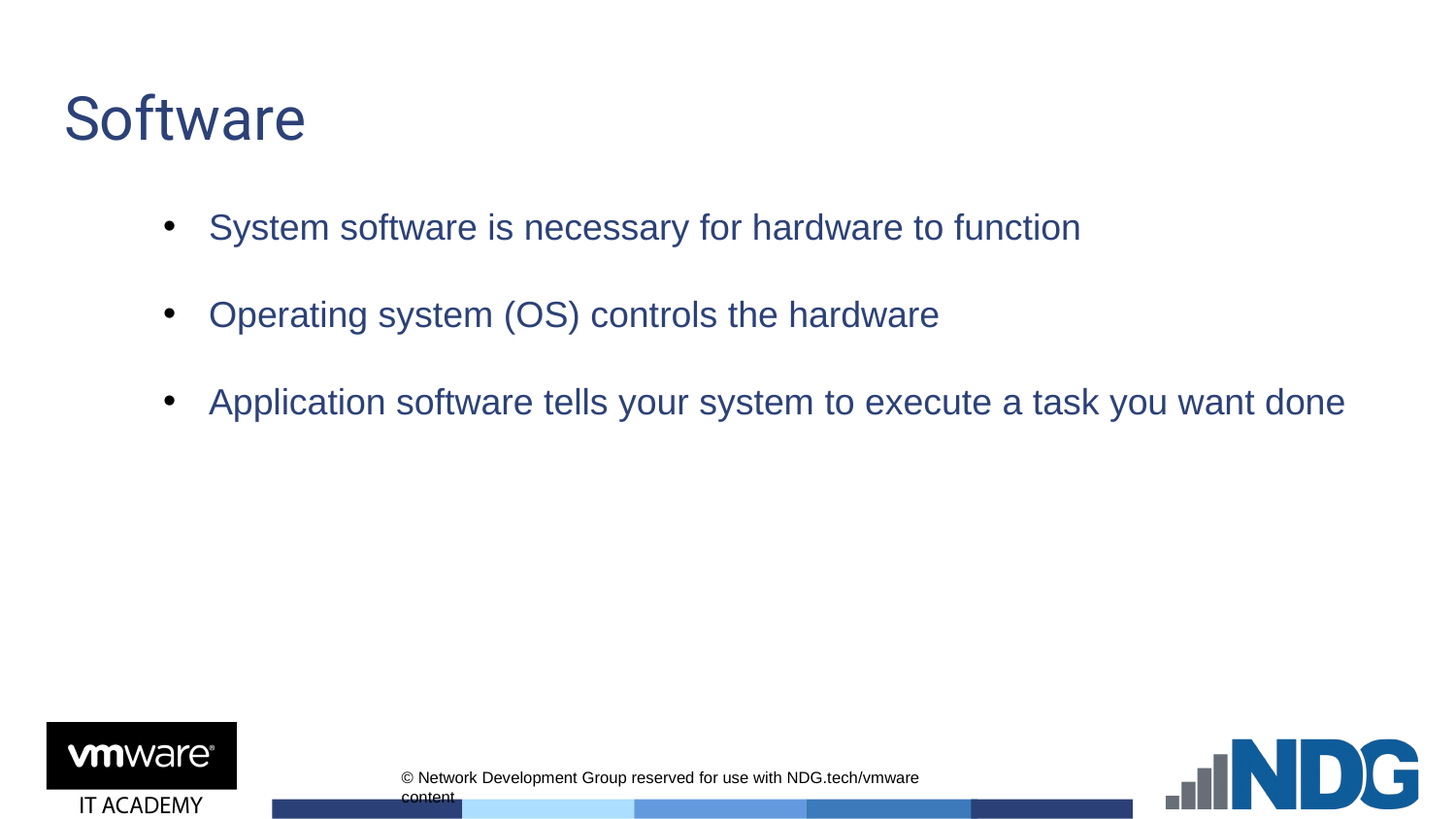

# Software
System software is necessary for hardware to function

Operating system (OS) controls the hardware

Application software tells your system to execute a task you want done